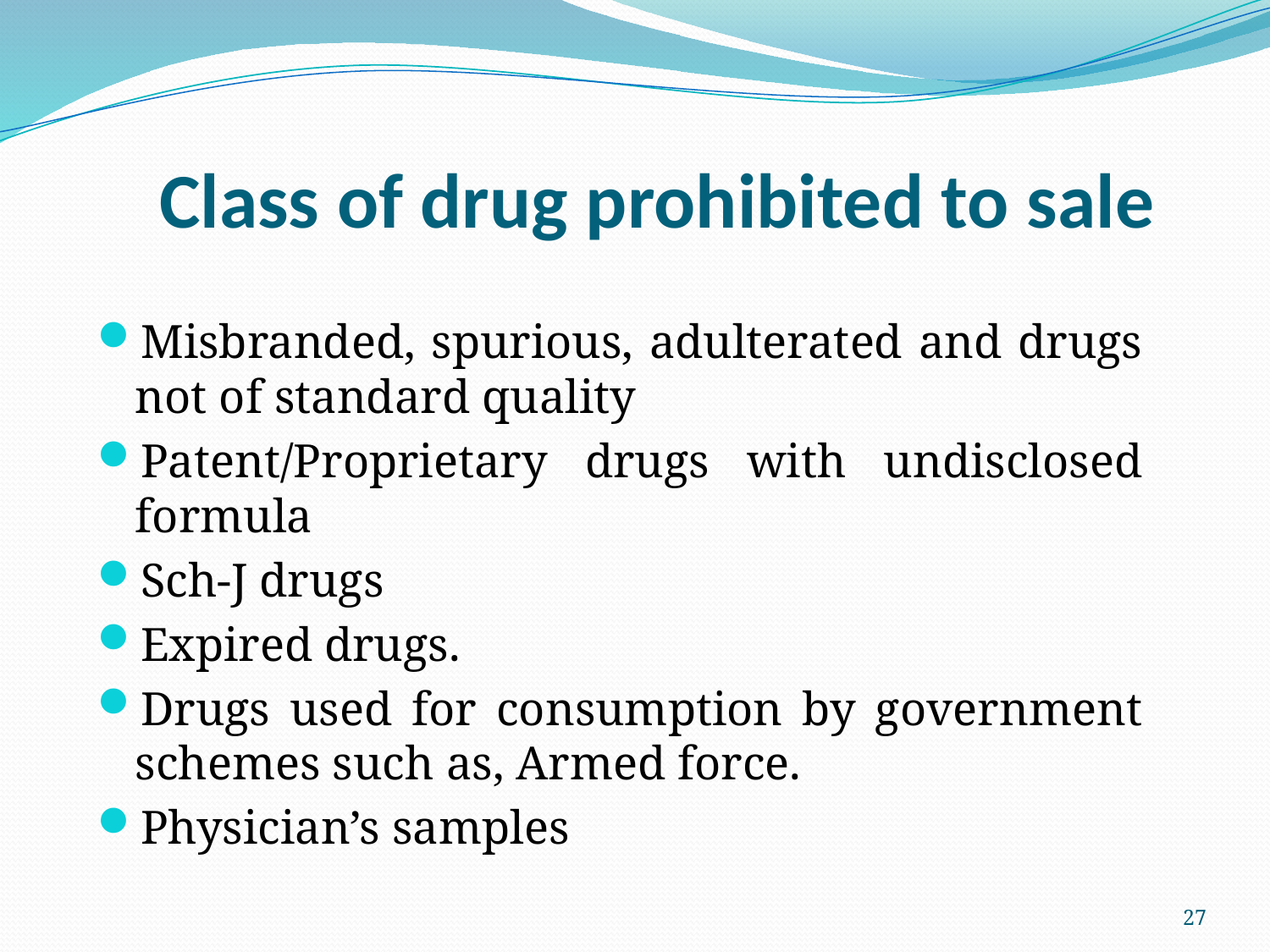

# Class of drug prohibited to sale
Misbranded, spurious, adulterated and drugs not of standard quality
Patent/Proprietary drugs with undisclosed formula
Sch-J drugs
Expired drugs.
Drugs used for consumption by government schemes such as, Armed force.
Physician’s samples
27